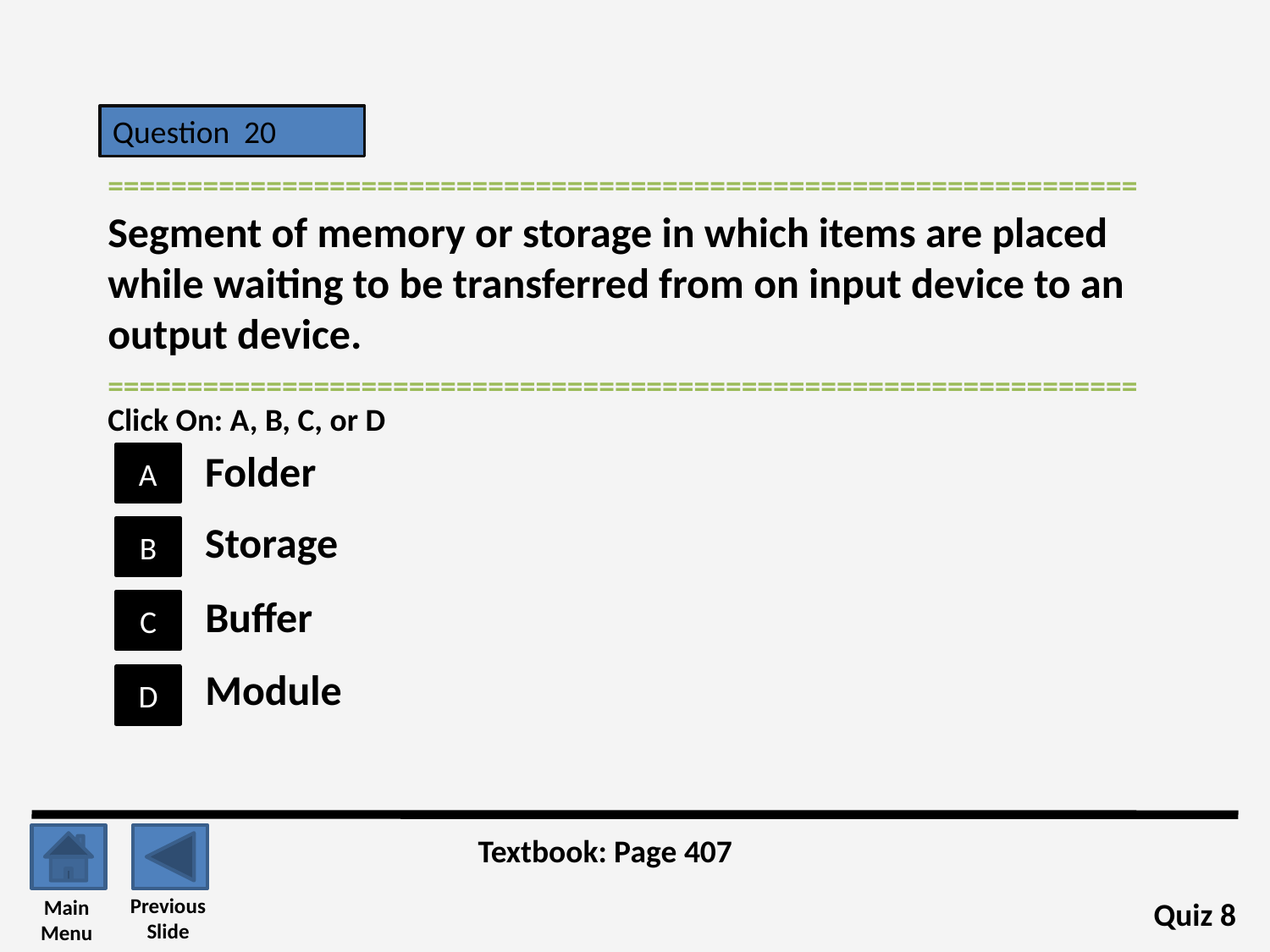

Question  20
=================================================================
Segment of memory or storage in which items are placed while waiting to be transferred from on input device to an output device.
=================================================================
Click On: A, B, C, or D

Folder
A
Storage
B
Buffer
C
Module
D

Textbook: Page 407
Previous
Slide
Main
Menu
Quiz 8